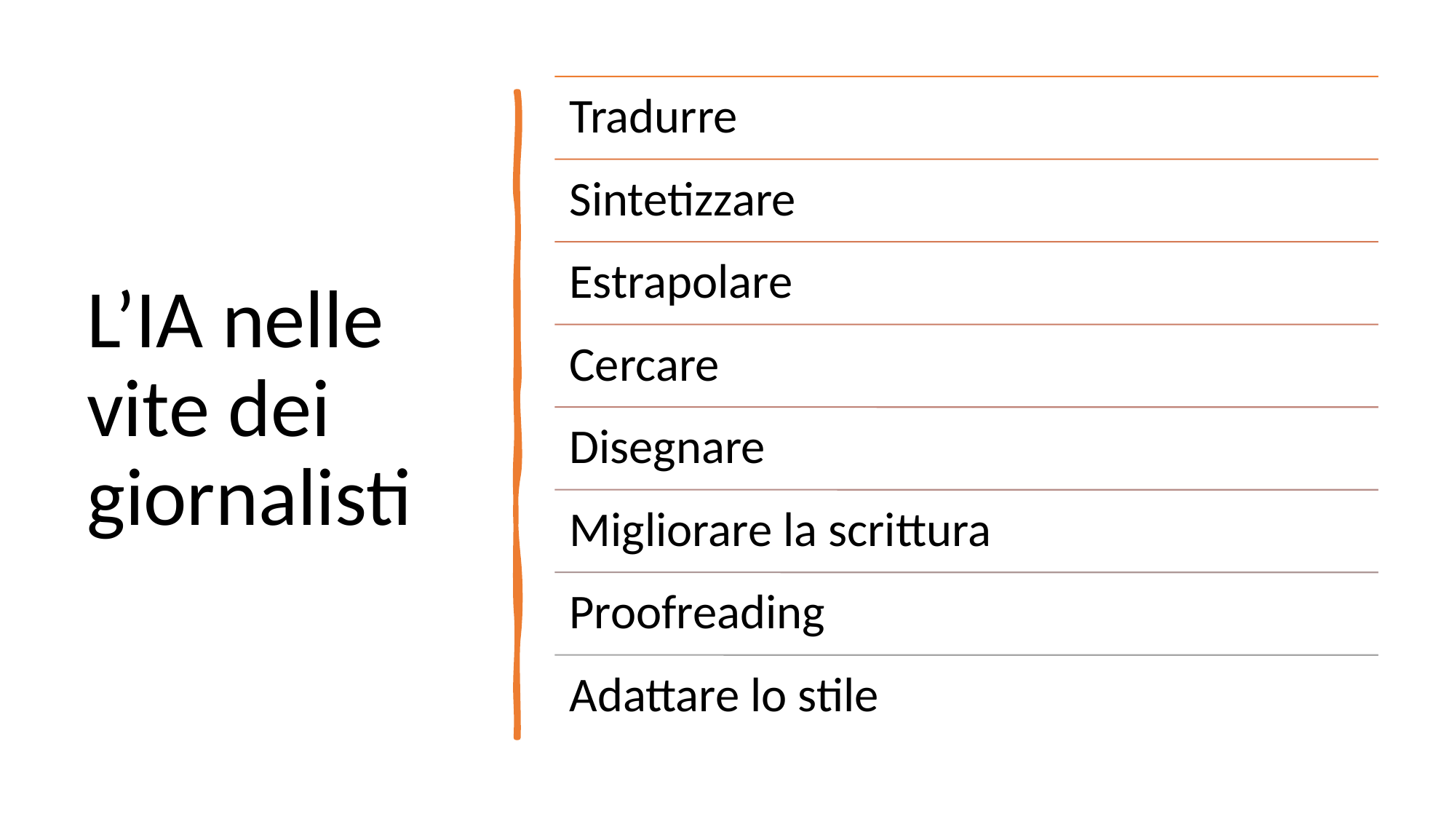

Tradurre
Sintetizzare
Estrapolare
Cercare
Disegnare
Migliorare la scrittura
Proofreading
Adattare lo stile
# L’IA nelle vite dei giornalisti